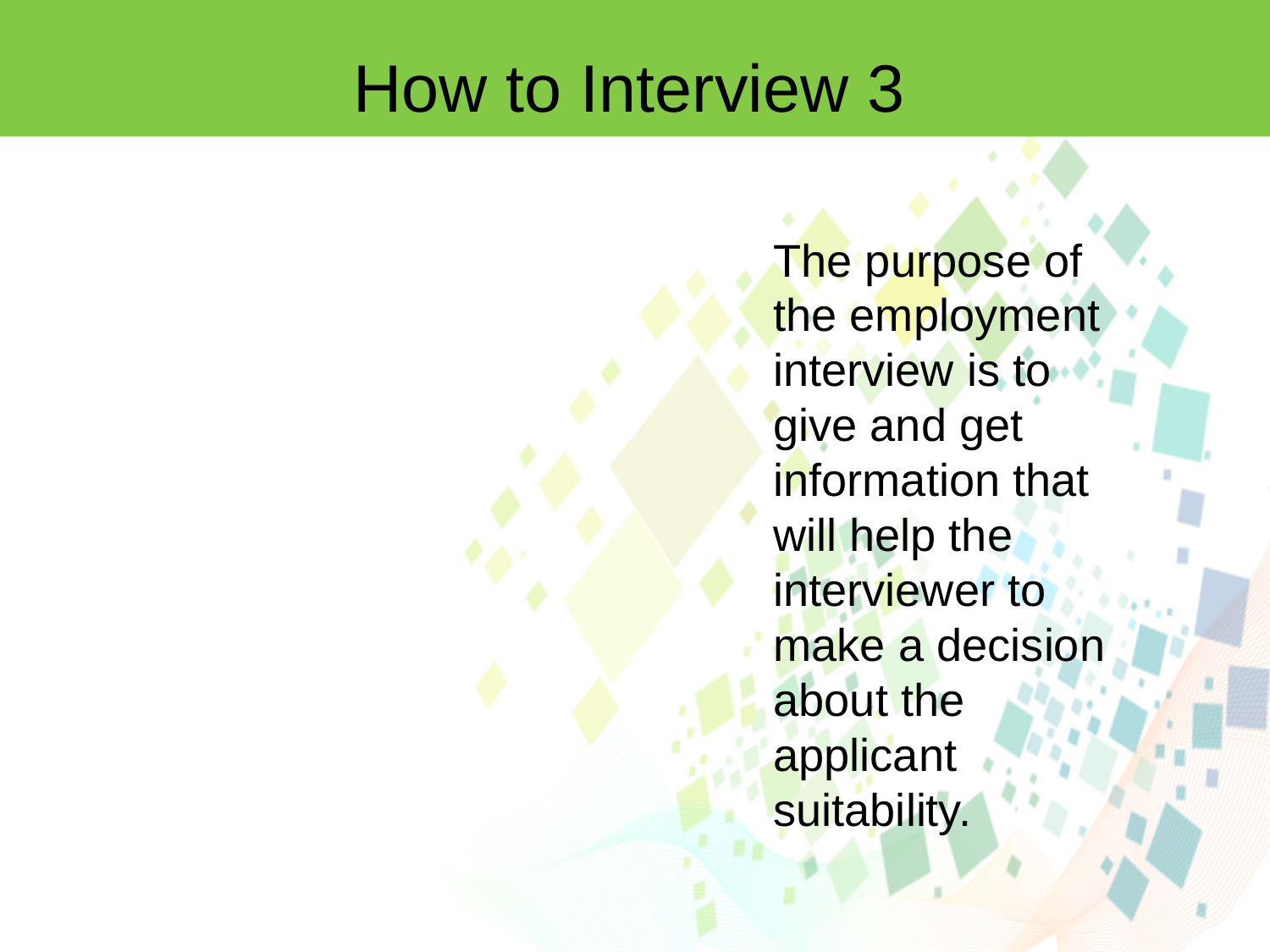

How to Interview 3
The purpose of the employment interview is to give and get information that will help the interviewer to make a decision about the applicant suitability.